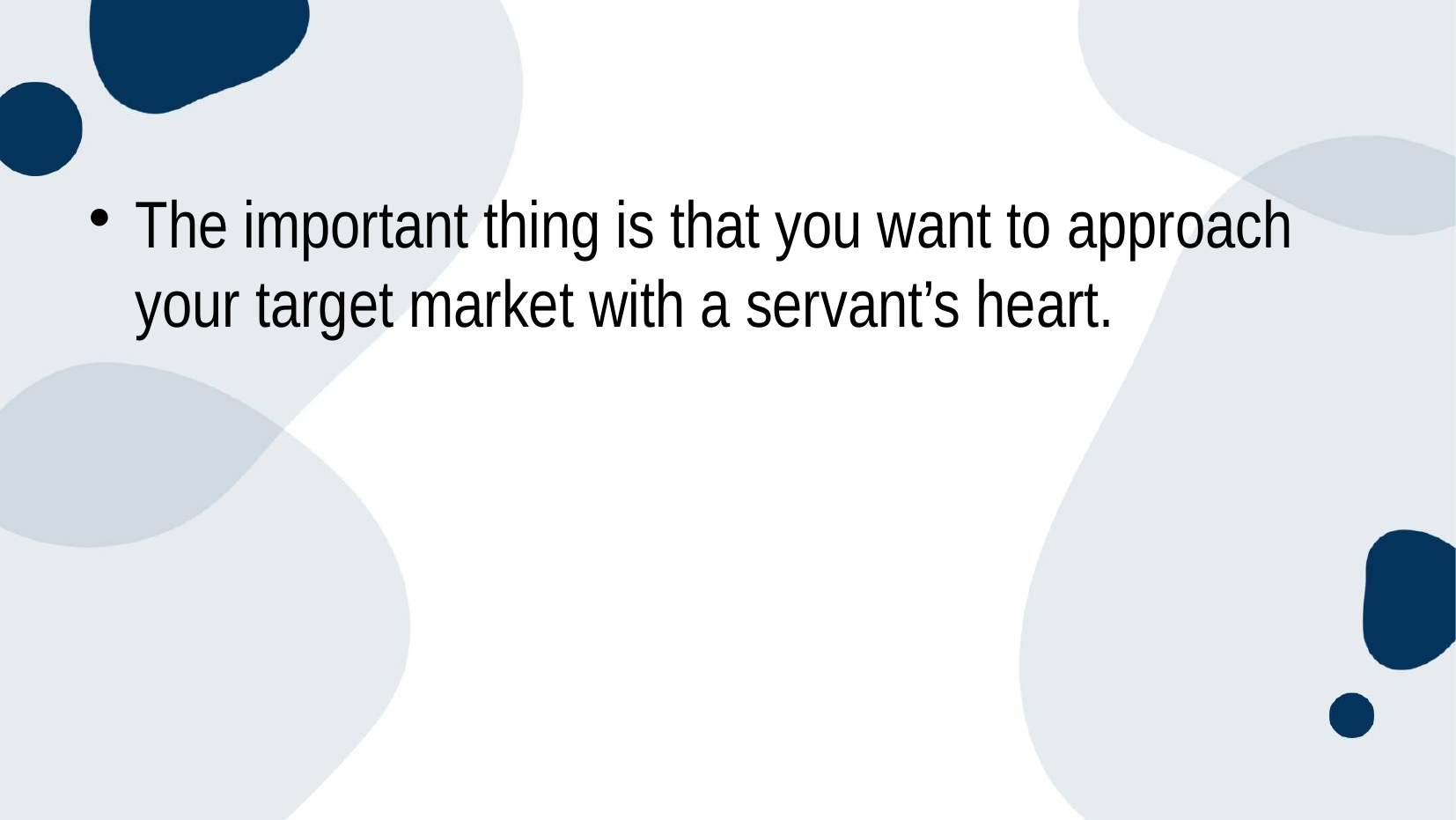

#
The important thing is that you want to approach your target market with a servant’s heart.